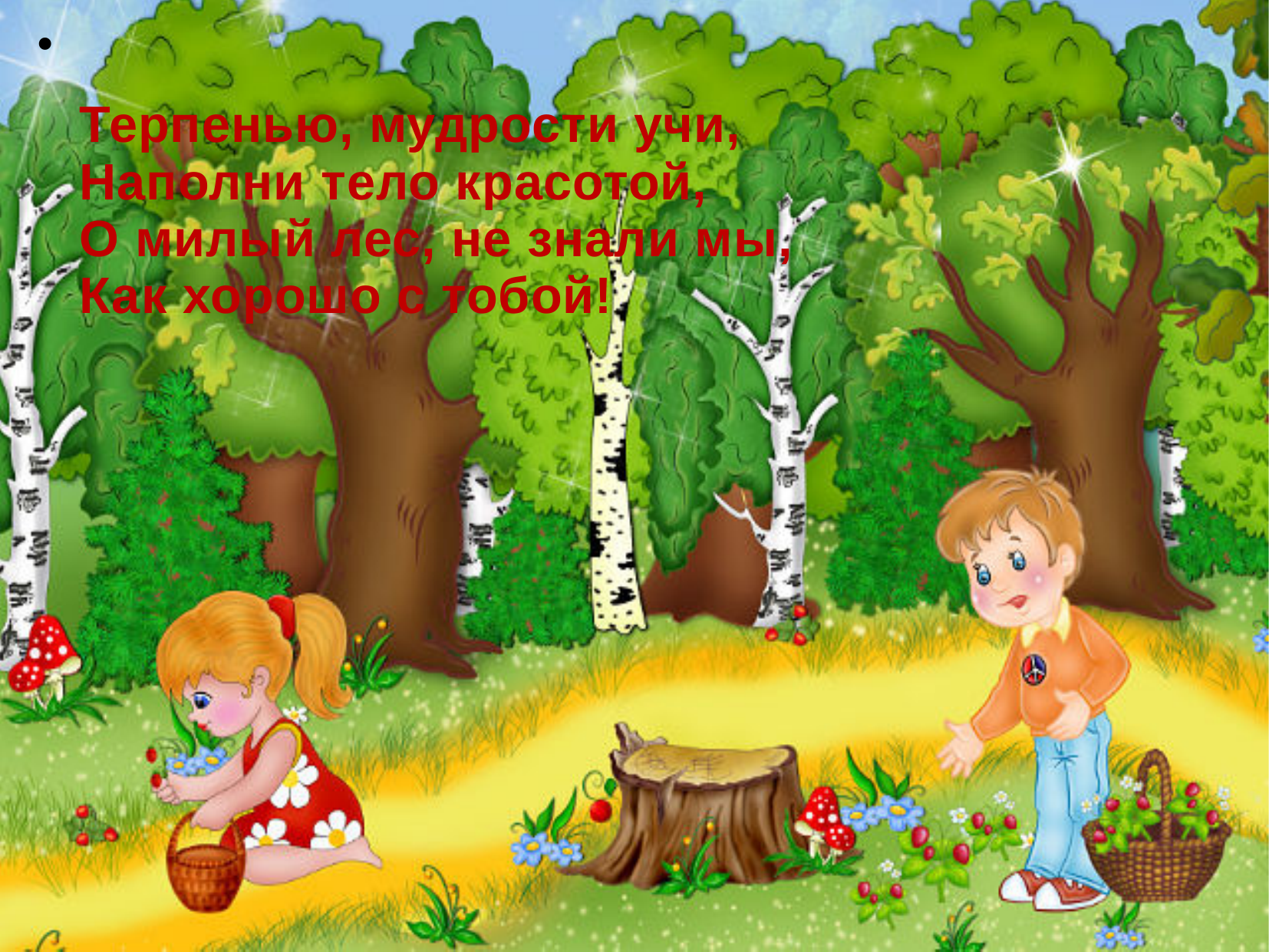

Терпенью, мудрости учи, 
Наполни тело красотой,
О милый лес, не знали мы,
Как хорошо с тобой!